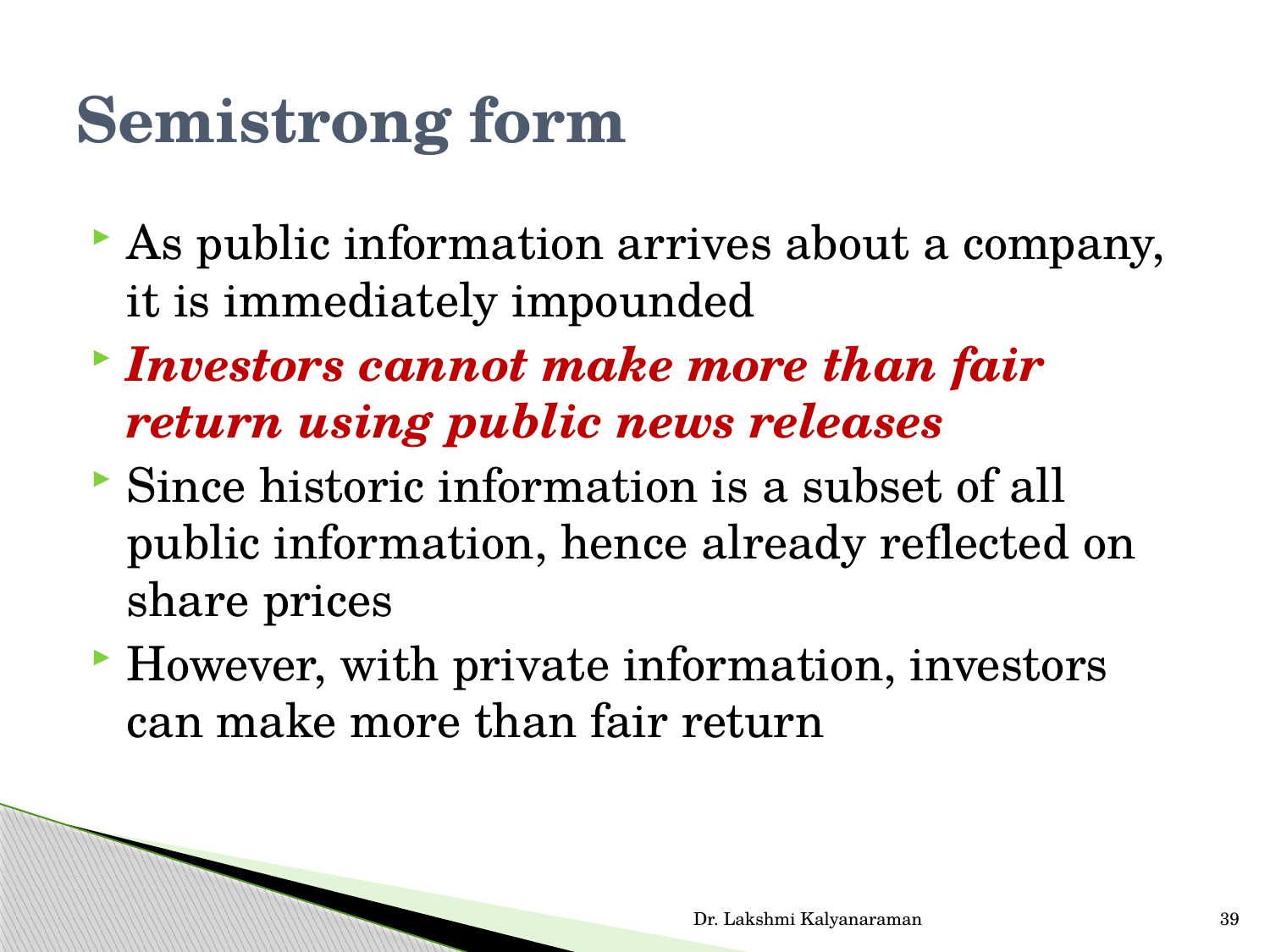

# Semistrong form
As public information arrives about a company, it is immediately impounded
Investors cannot make more than fair return using public news releases
Since historic information is a subset of all public information, hence already reflected on share prices
However, with private information, investors can make more than fair return

Dr. Lakshmi Kalyanaraman
39